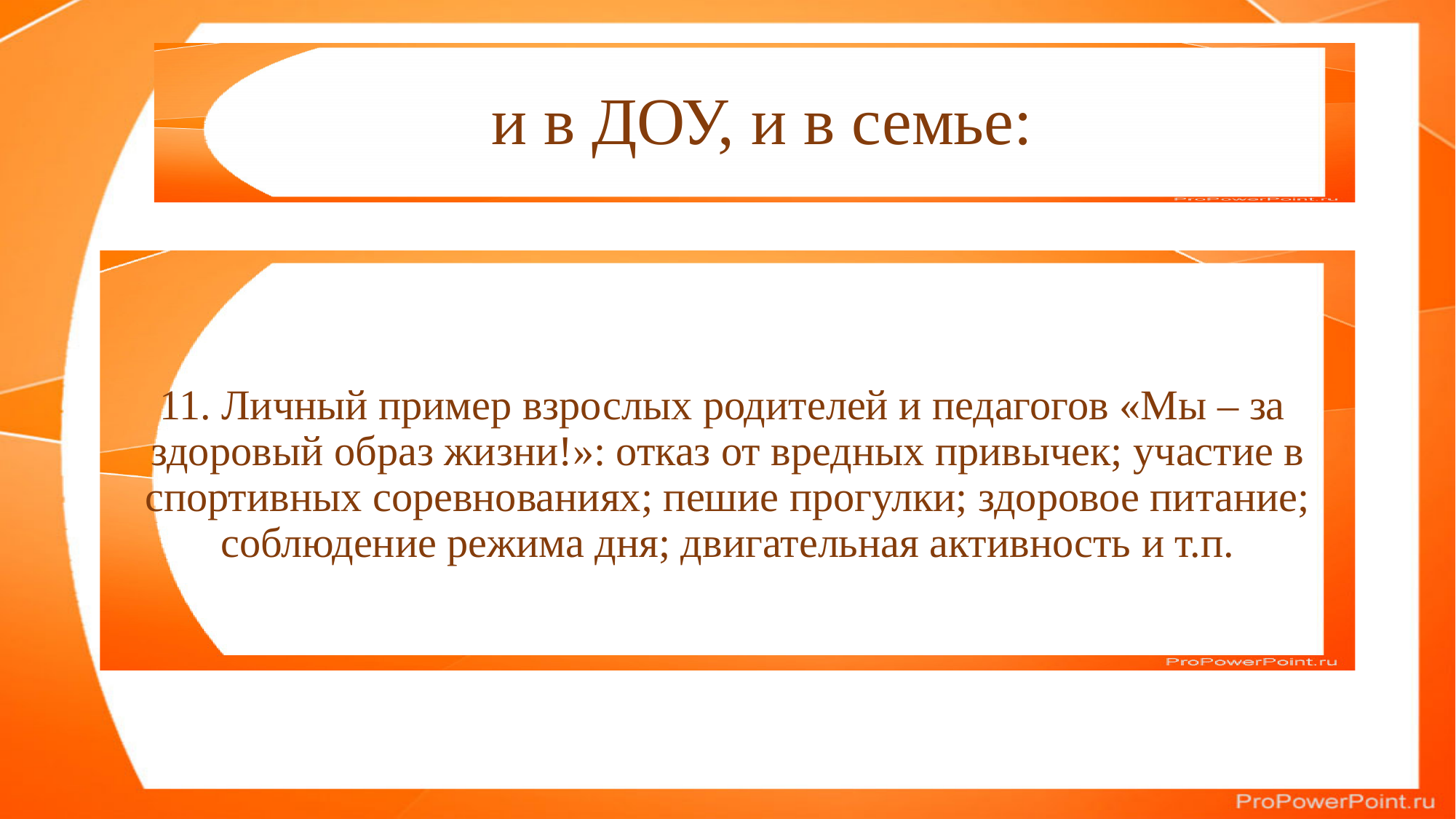

# и в ДОУ, и в семье:

11. Личный пример взрослых родителей и педагогов «Мы – за  здоровый образ жизни!»: отказ от вредных привычек; участие в спортивных соревнованиях; пешие прогулки; здоровое питание; соблюдение режима дня; двигательная активность и т.п.